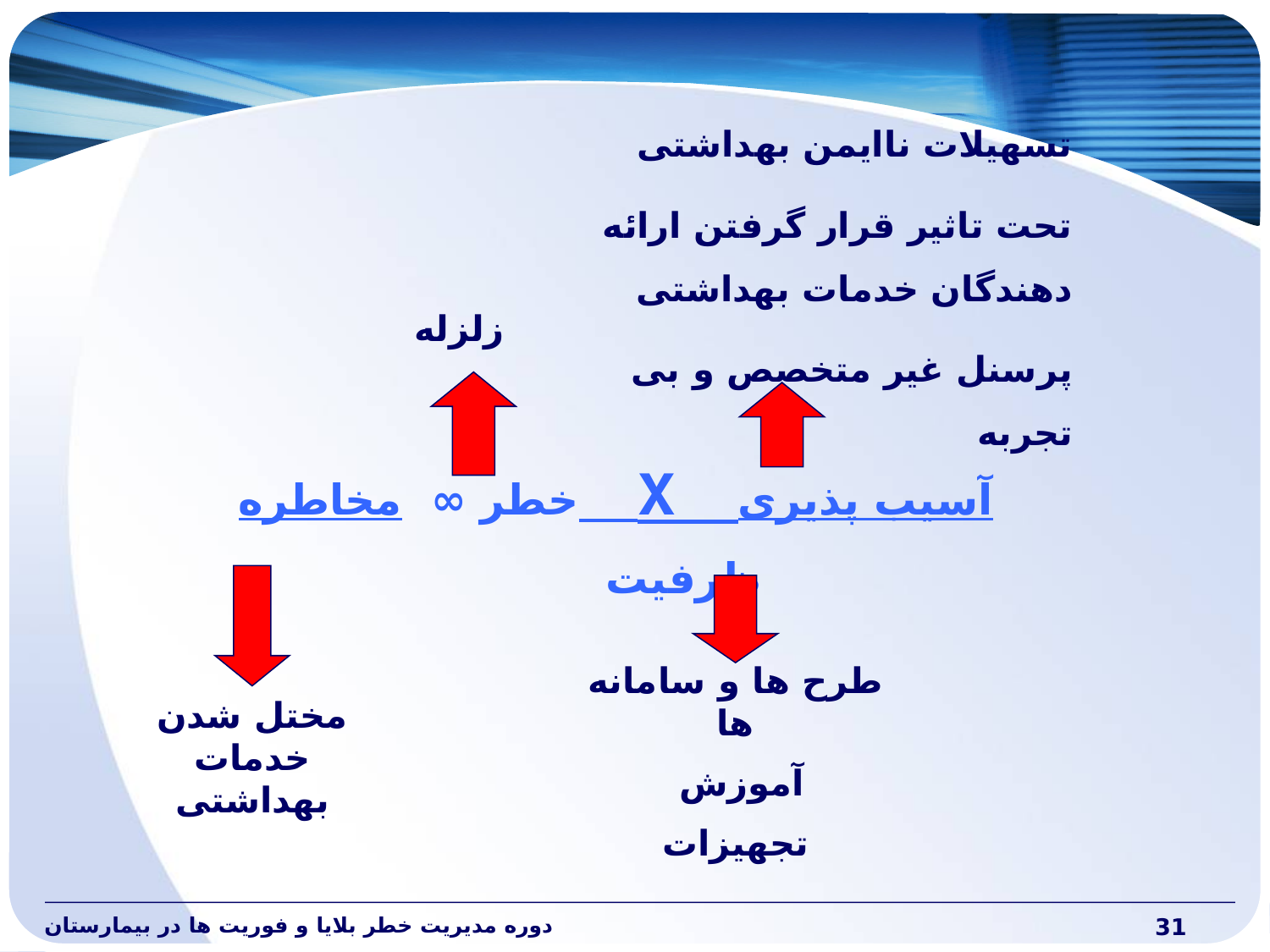

تسهیلات ناایمن بهداشتی
تحت تاثیر قرار گرفتن ارائه دهندگان خدمات بهداشتی
پرسنل غیر متخصص و بی تجربه

               خطر ∞  مخاطره   X    آسیب پذیری
                       ظرفیت
زلزله

طرح ها و سامانه ها
آموزش
تجهیزات
مختل شدن خدمات بهداشتی
دوره مدیریت خطر بلایا و فوریت ها در بیمارستان
31